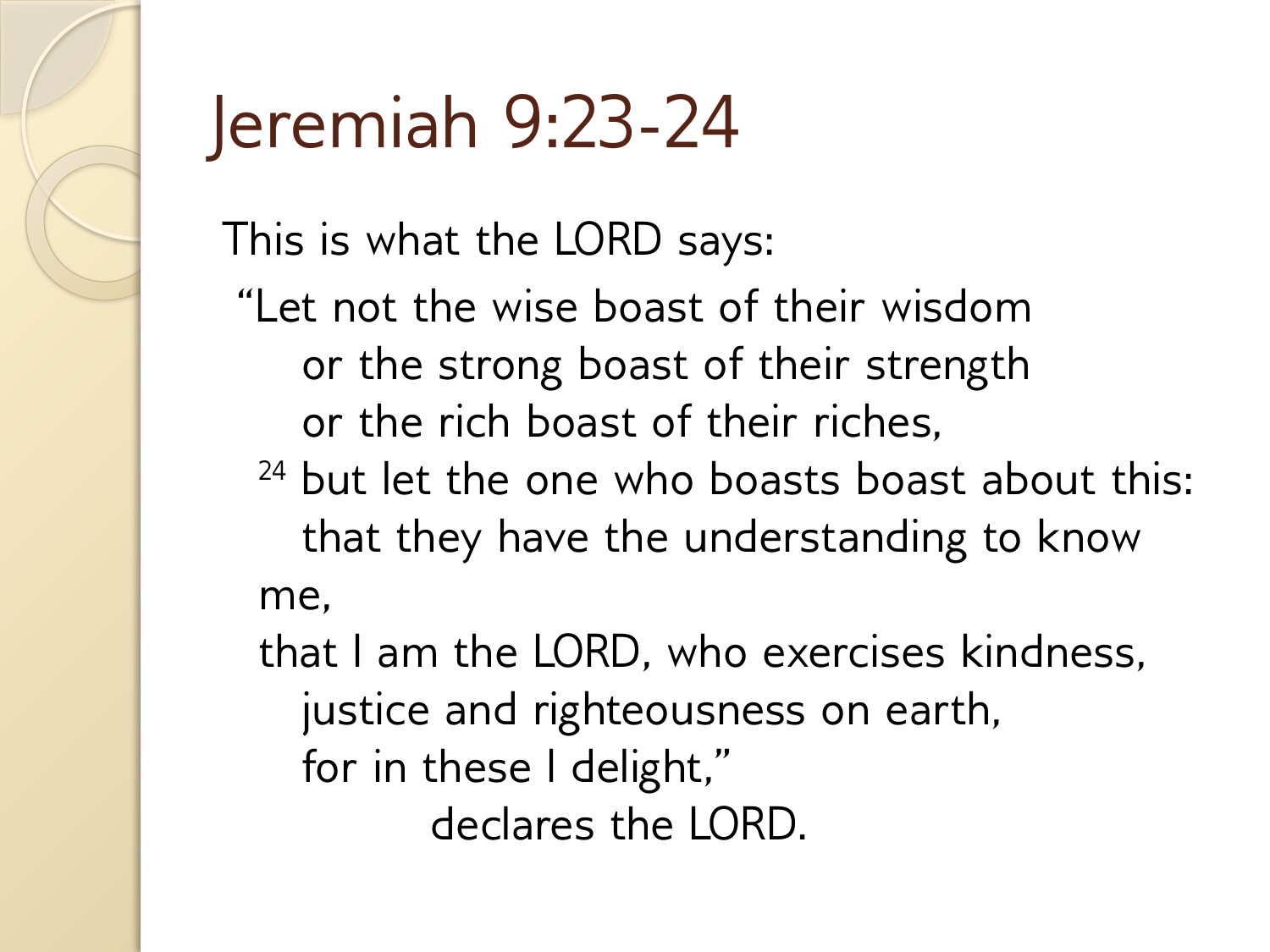

# Jeremiah 9:23-24
This is what the LORD says:
 “Let not the wise boast of their wisdom
   or the strong boast of their strength
   or the rich boast of their riches,
24 but let the one who boasts boast about this:
   that they have the understanding to know me,
that I am the LORD, who exercises kindness,
   justice and righteousness on earth,
   for in these I delight,”
            declares the LORD.